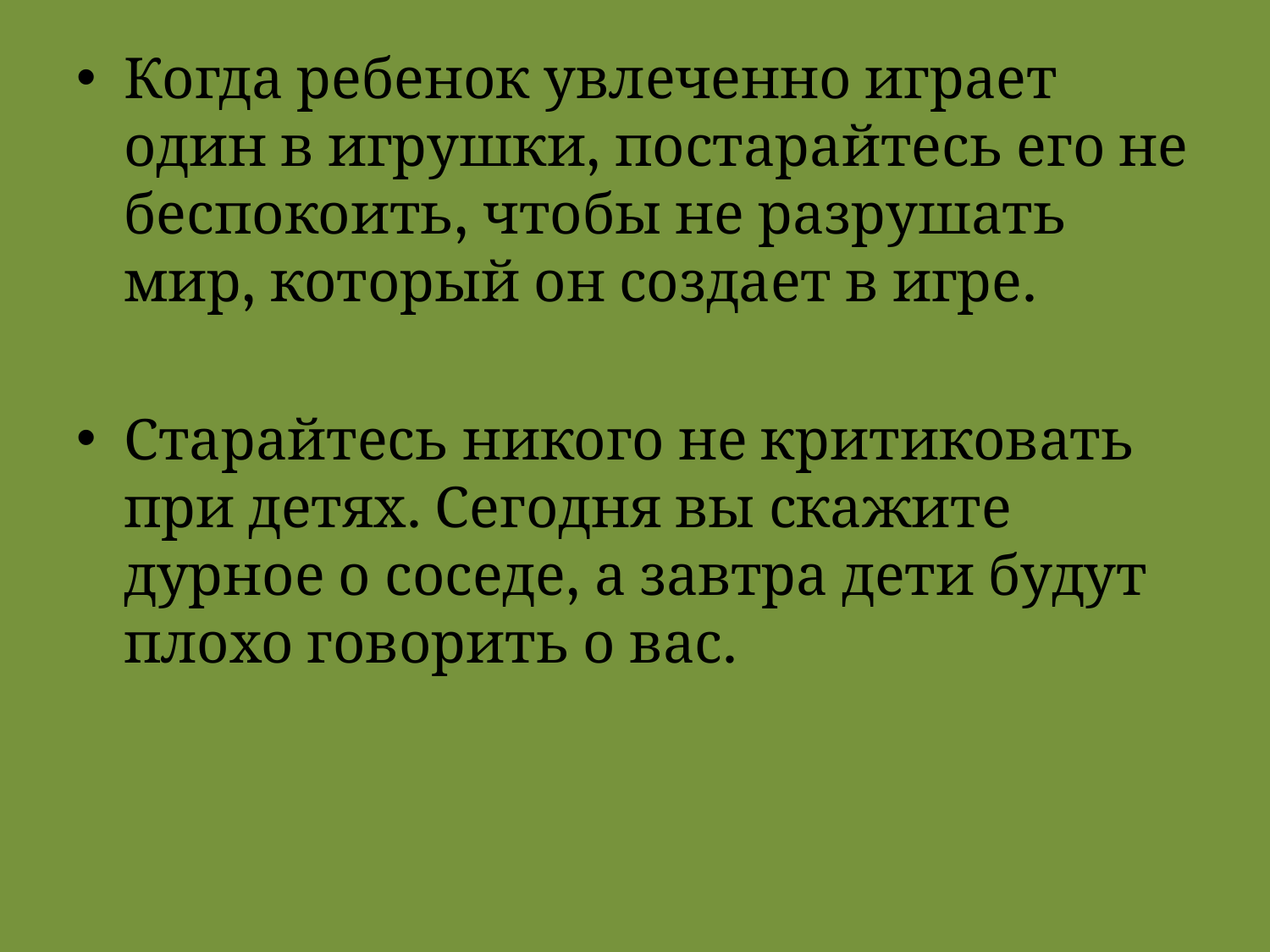

Когда ребенок увлеченно играет один в игрушки, постарайтесь его не беспокоить, чтобы не разрушать мир, который он создает в игре.

Старайтесь никого не критиковать при детях. Сегодня вы скажите дурное о соседе, а завтра дети будут плохо говорить о вас.